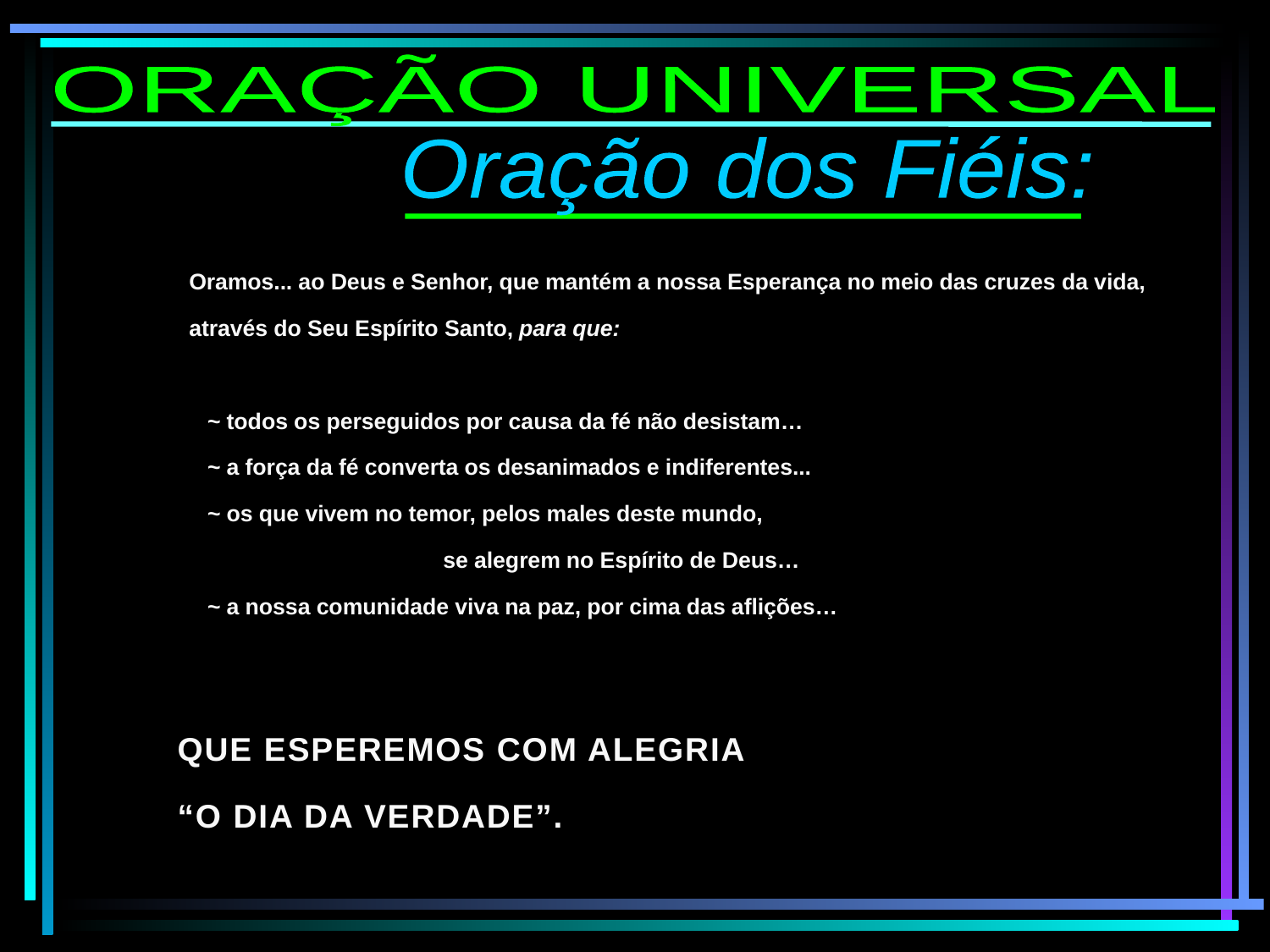

ORAÇÃO UNIVERSAL

Oração dos Fiéis:

Oramos... ao Deus e Senhor, que mantém a nossa Esperança no meio das cruzes da vida, através do Seu Espírito Santo, para que:

   ~ todos os perseguidos por causa da fé não desistam…
   ~ a força da fé converta os desanimados e indiferentes...
   ~ os que vivem no temor, pelos males deste mundo,
		se alegrem no Espírito de Deus…
   ~ a nossa comunidade viva na paz, por cima das aflições…

QUE ESPEREMOS COM ALEGRIA
“O DIA DA VERDADE”.